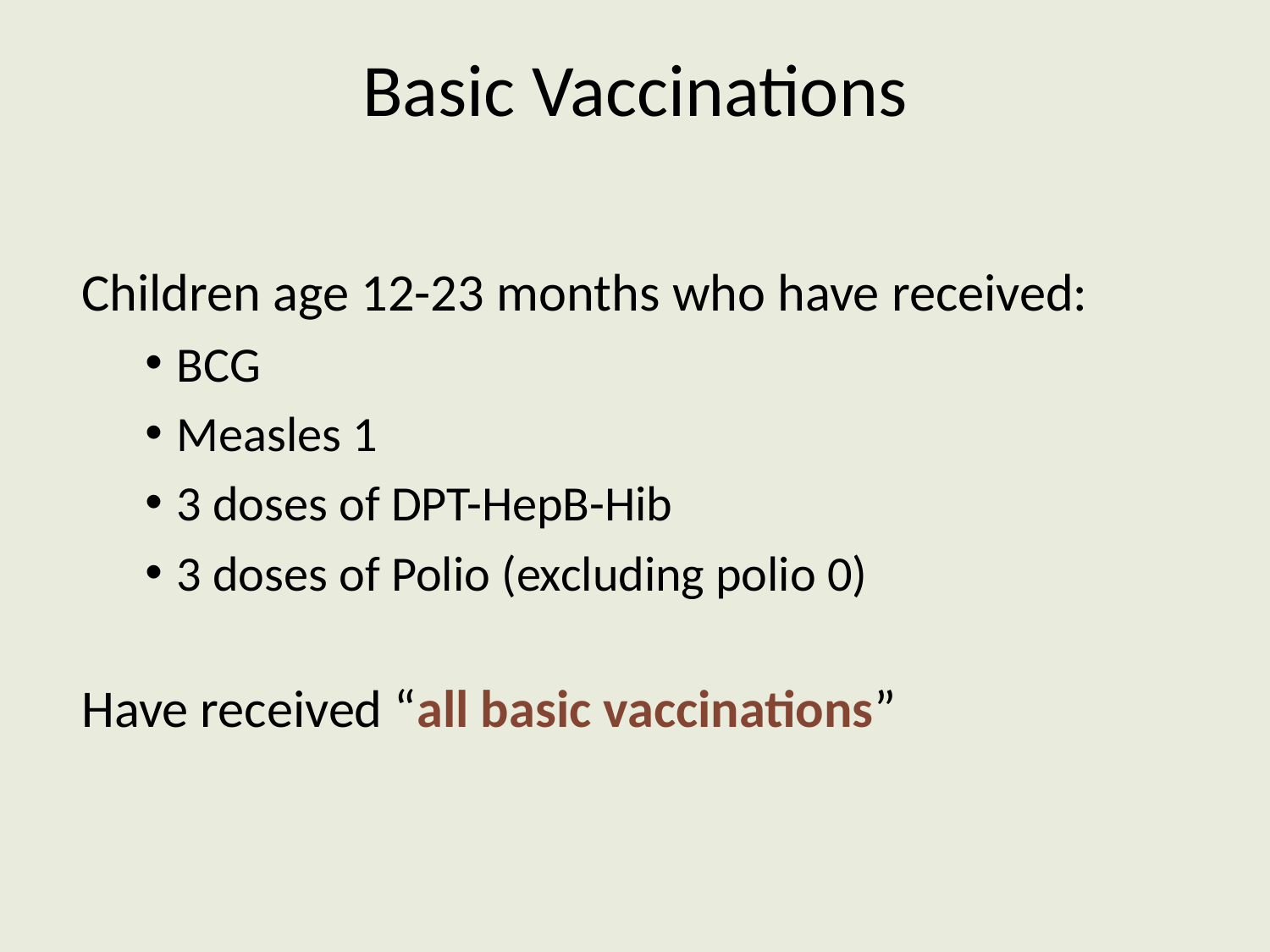

# Basic Vaccinations
Children age 12-23 months who have received:
BCG
Measles 1
3 doses of DPT-HepB-Hib
3 doses of Polio (excluding polio 0)
Have received “all basic vaccinations”